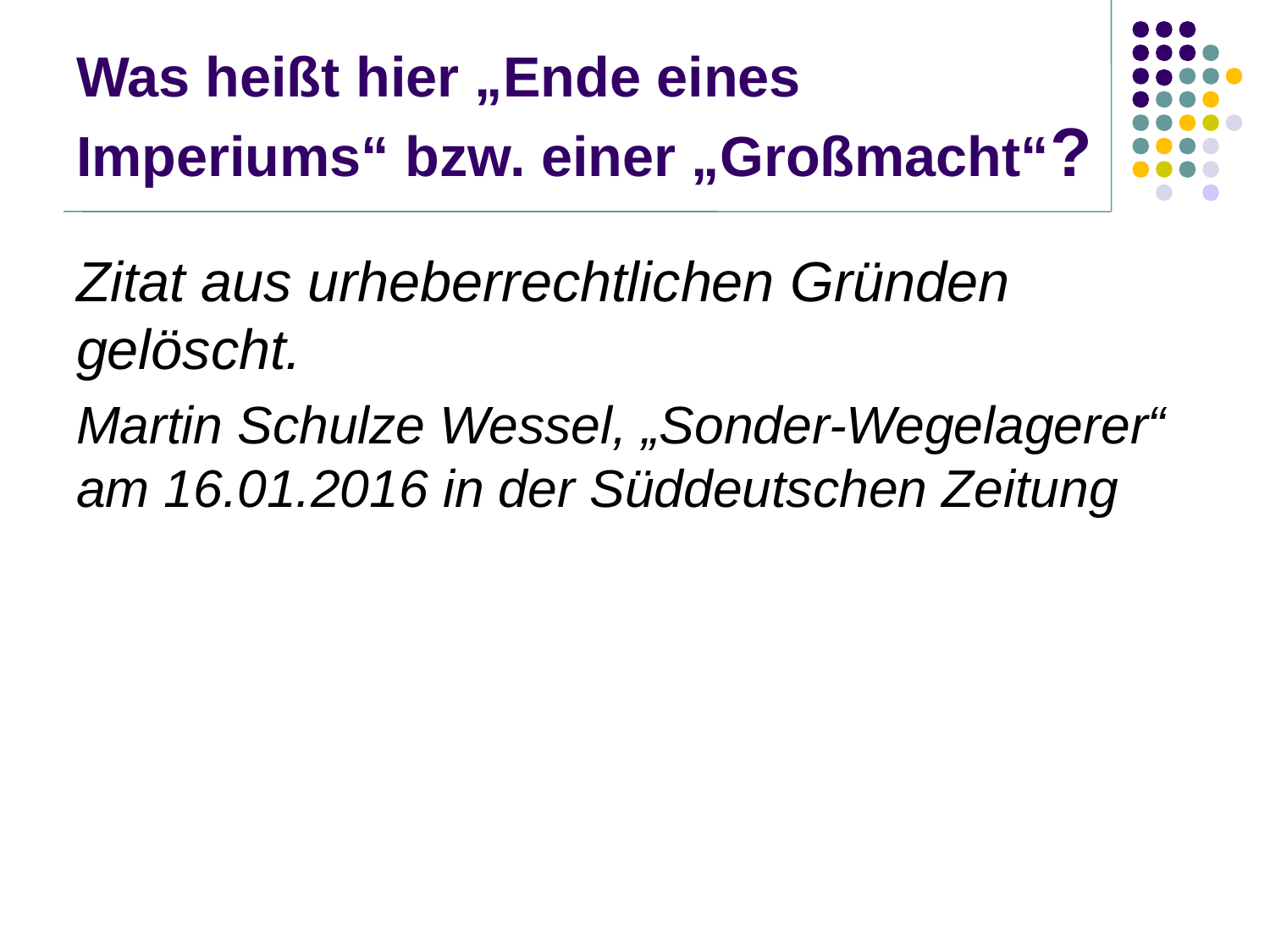

# Was heißt hier „Ende eines Imperiums“ bzw. einer „Großmacht“?
Zitat aus urheberrechtlichen Gründen gelöscht.
Martin Schulze Wessel, „Sonder-Wegelagerer“ am 16.01.2016 in der Süddeutschen Zeitung